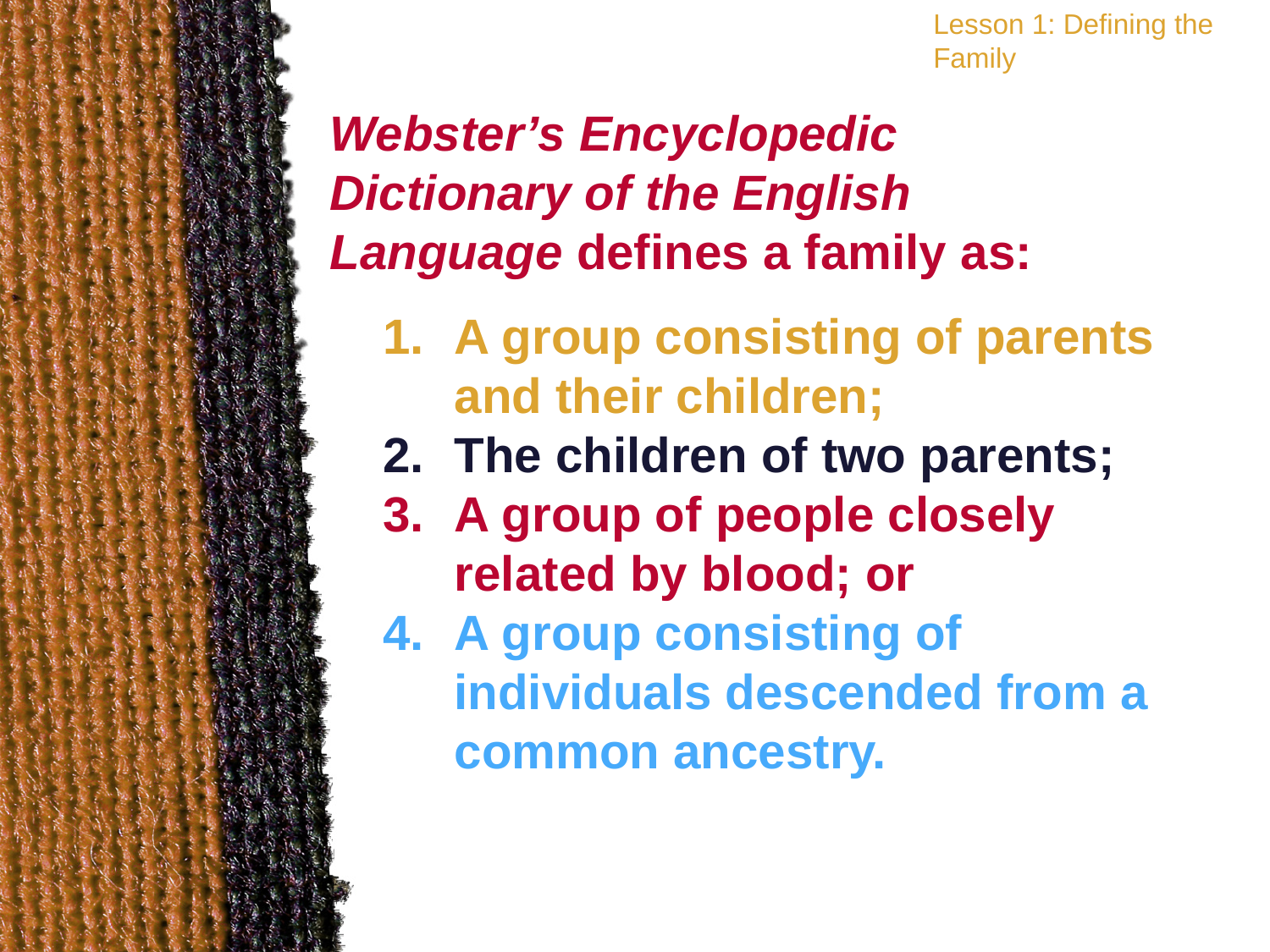

Lesson 1: Defining the Family
Webster’s Encyclopedic Dictionary of the English Language defines a family as:
A group consisting of parents and their children;
The children of two parents;
A group of people closely related by blood; or
A group consisting of individuals descended from a common ancestry.